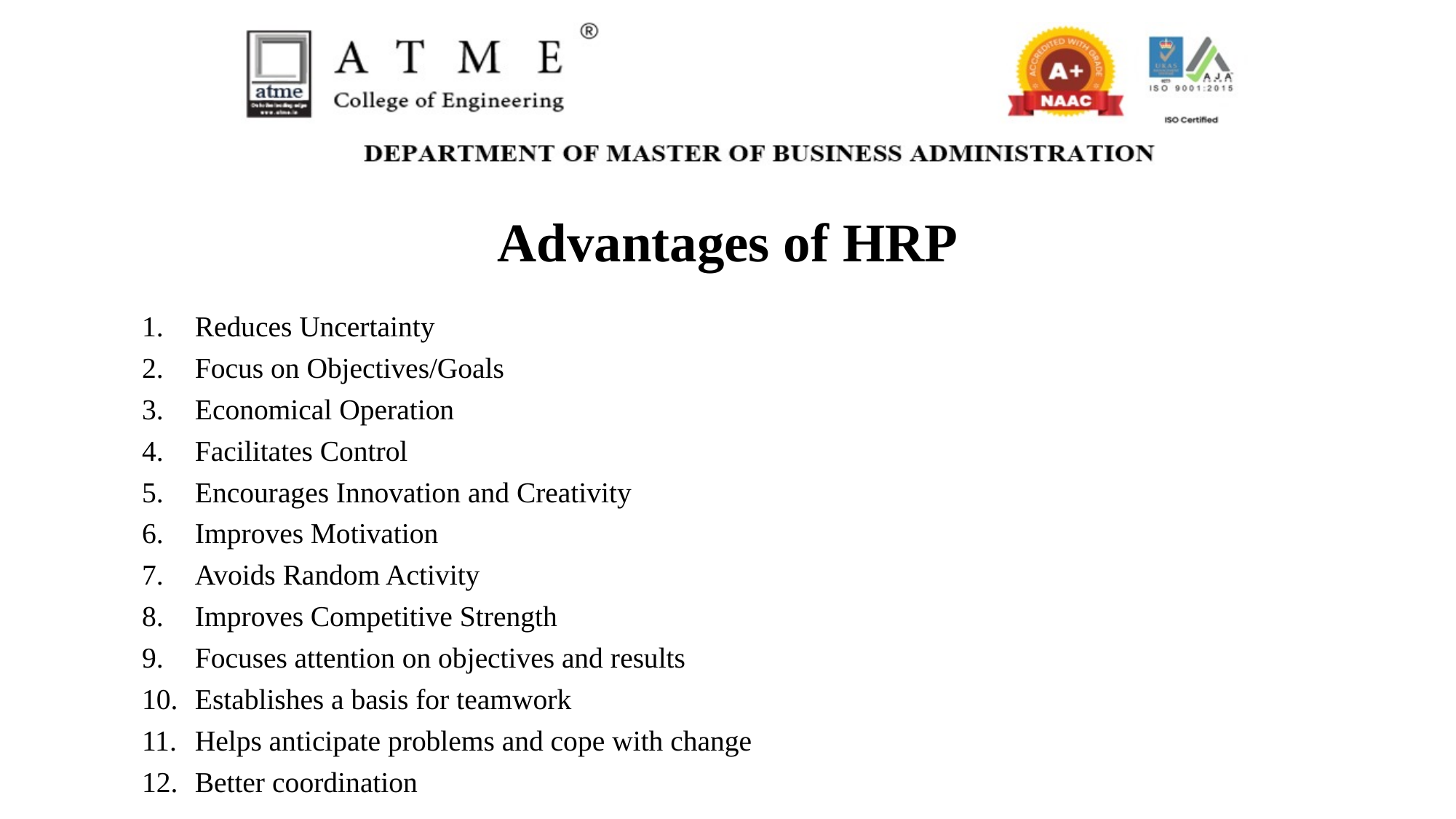

# Advantages of HRP
Reduces Uncertainty
Focus on Objectives/Goals
Economical Operation
Facilitates Control
Encourages Innovation and Creativity
Improves Motivation
Avoids Random Activity
Improves Competitive Strength
Focuses attention on objectives and results
Establishes a basis for teamwork
Helps anticipate problems and cope with change
Better coordination